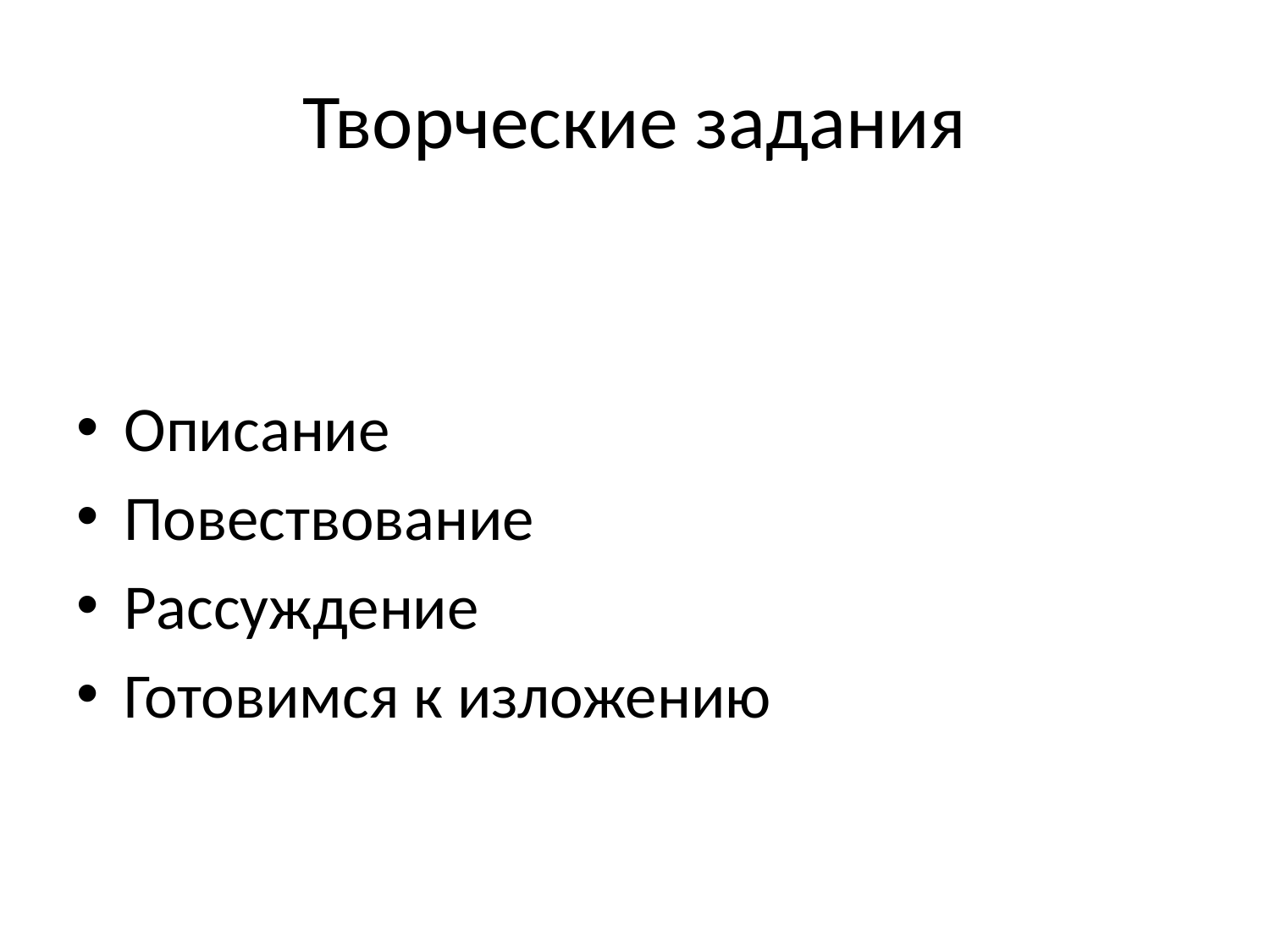

# Творческие задания

Описание
Повествование
Рассуждение
Готовимся к изложению